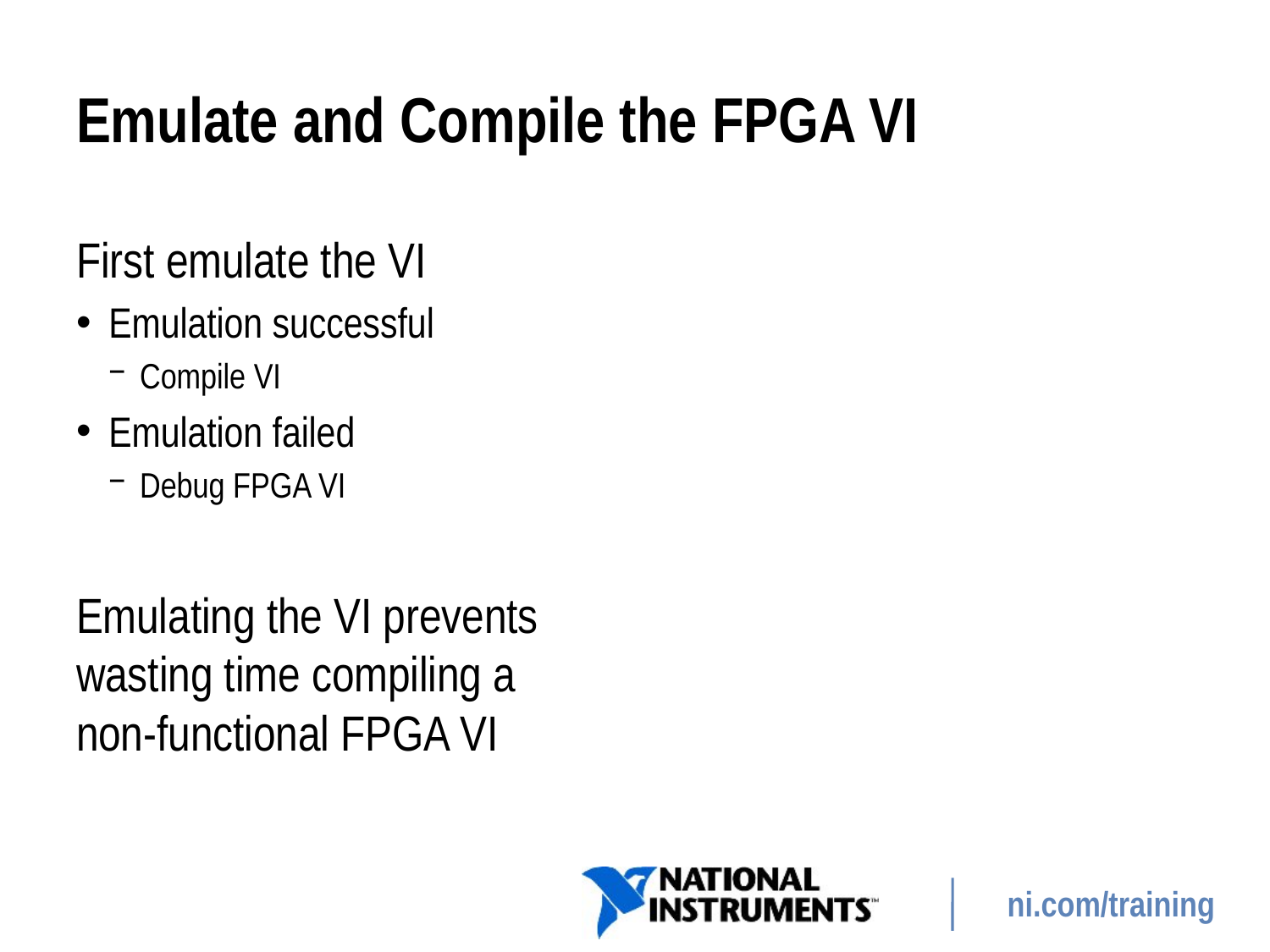

# Emulate and Compile the FPGA VI
First emulate the VI
Emulation successful
Compile VI
Emulation failed
Debug FPGA VI

Emulating the VI prevents wasting time compiling a
non-functional FPGA VI
Emulate and Compile the FPGA VI